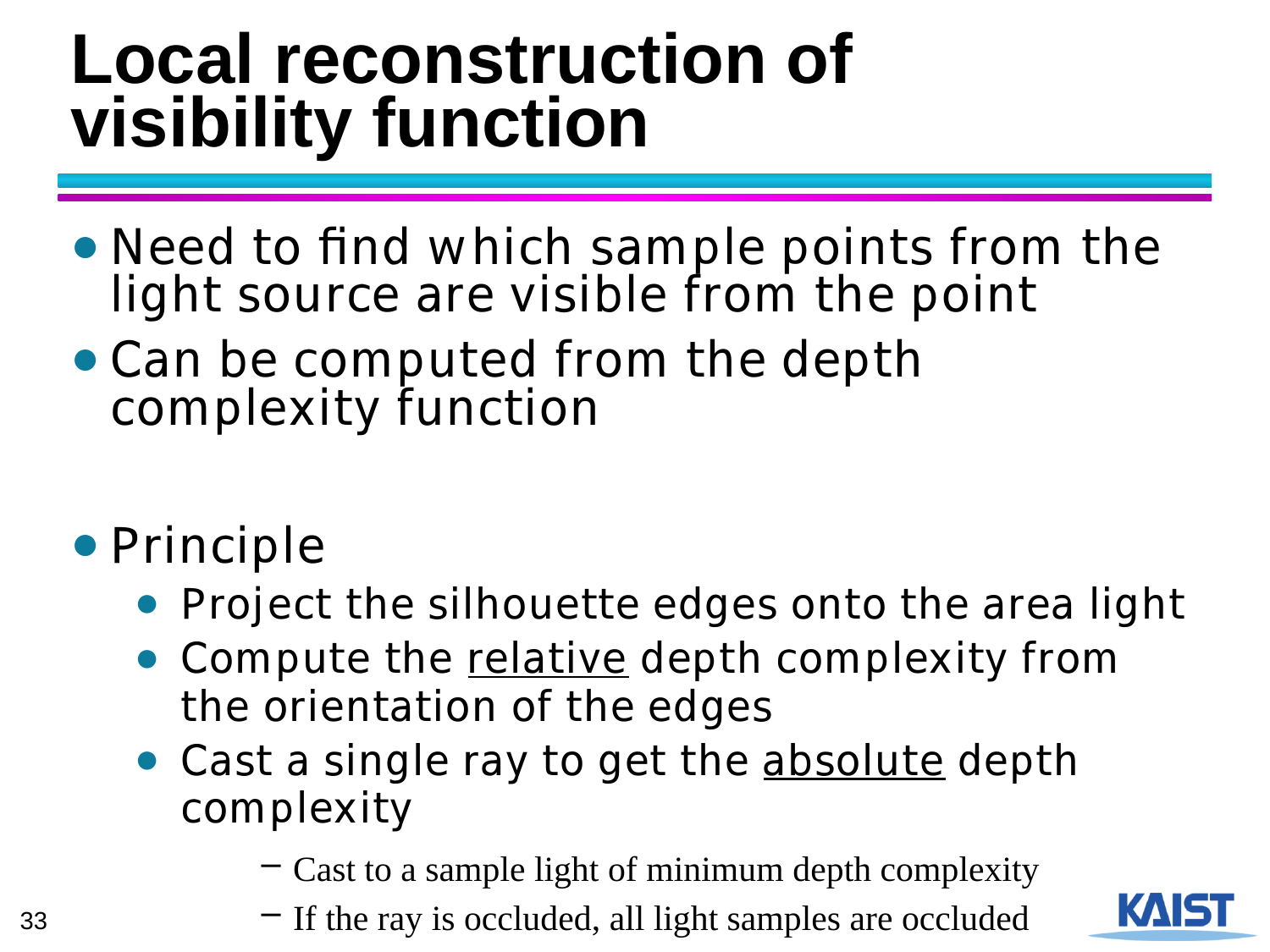

# Local reconstruction of visibility function
Need to find which sample points from the light source are visible from the point
Can be computed from the depth complexity function

Principle
Project the silhouette edges onto the area light
Compute the relative depth complexity from the orientation of the edges
Cast a single ray to get the absolute depth complexity
Cast to a sample light of minimum depth complexity
If the ray is occluded, all light samples are occluded